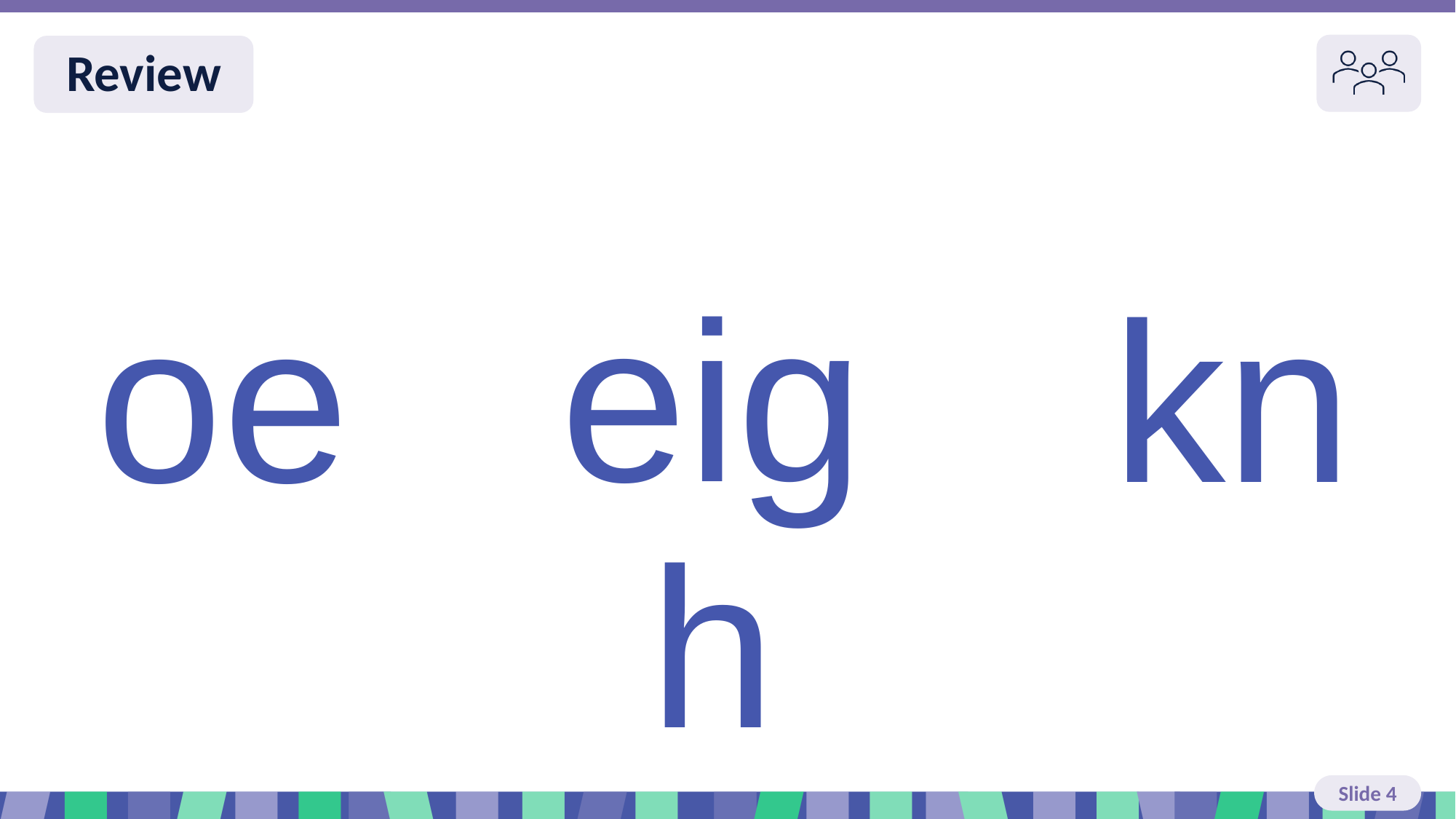

# Slide 4 Review You do
oe
kn
eigh